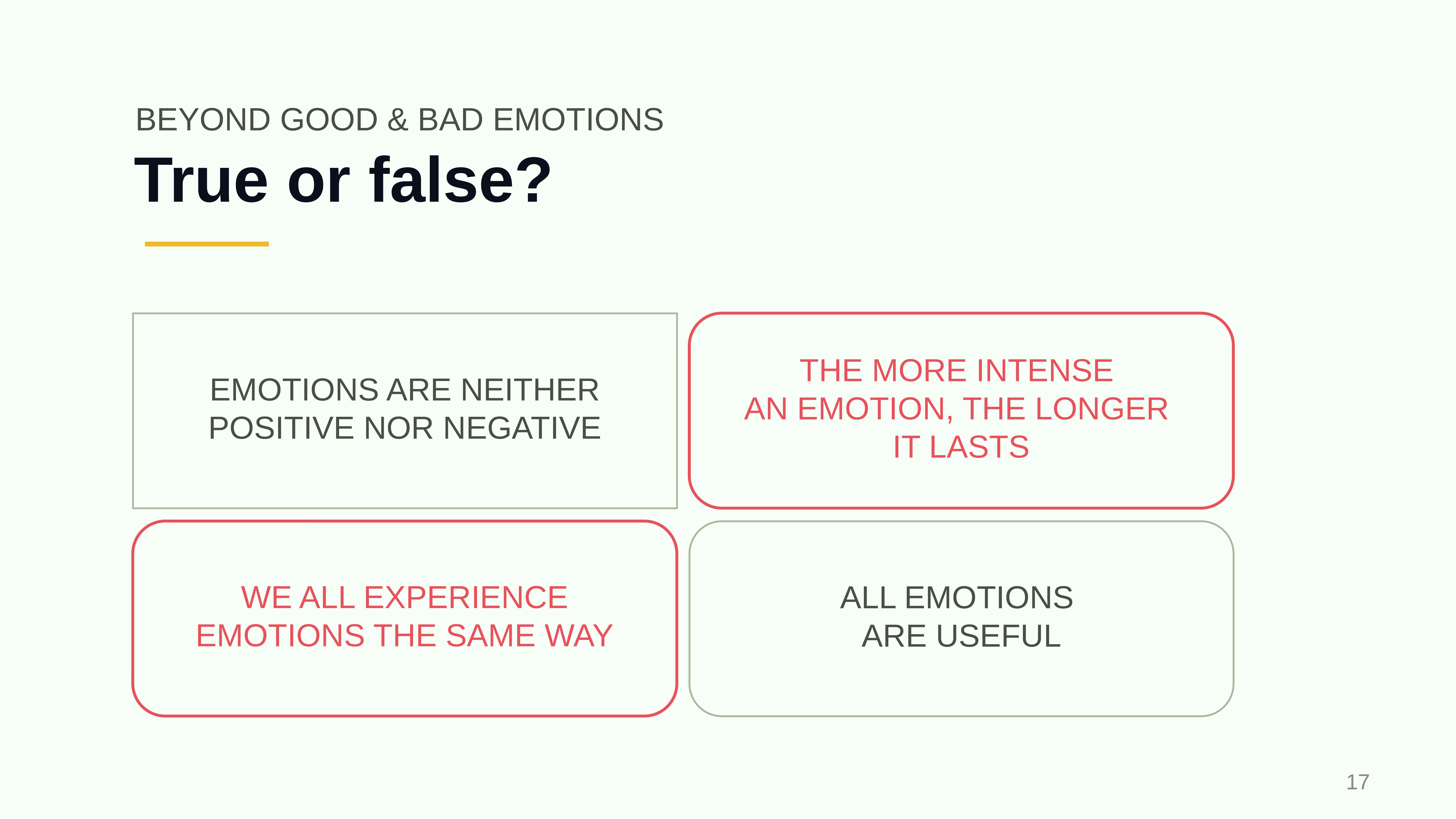

BEYOND GOOD & BAD EMOTIONS
# True or false?

THE MORE INTENSE
AN EMOTION, THE LONGER
IT LASTS
EMOTIONS ARE NEITHER POSITIVE NOR NEGATIVE
THE MORE INTENSE
AN EMOTION, THE LONGER
IT LASTS
WE ALL EXPERIENCE EMOTIONS THE SAME WAY
WE ALL EXPERIENCE EMOTIONS THE SAME WAY
ALL EMOTIONS
ARE USEFUL
17